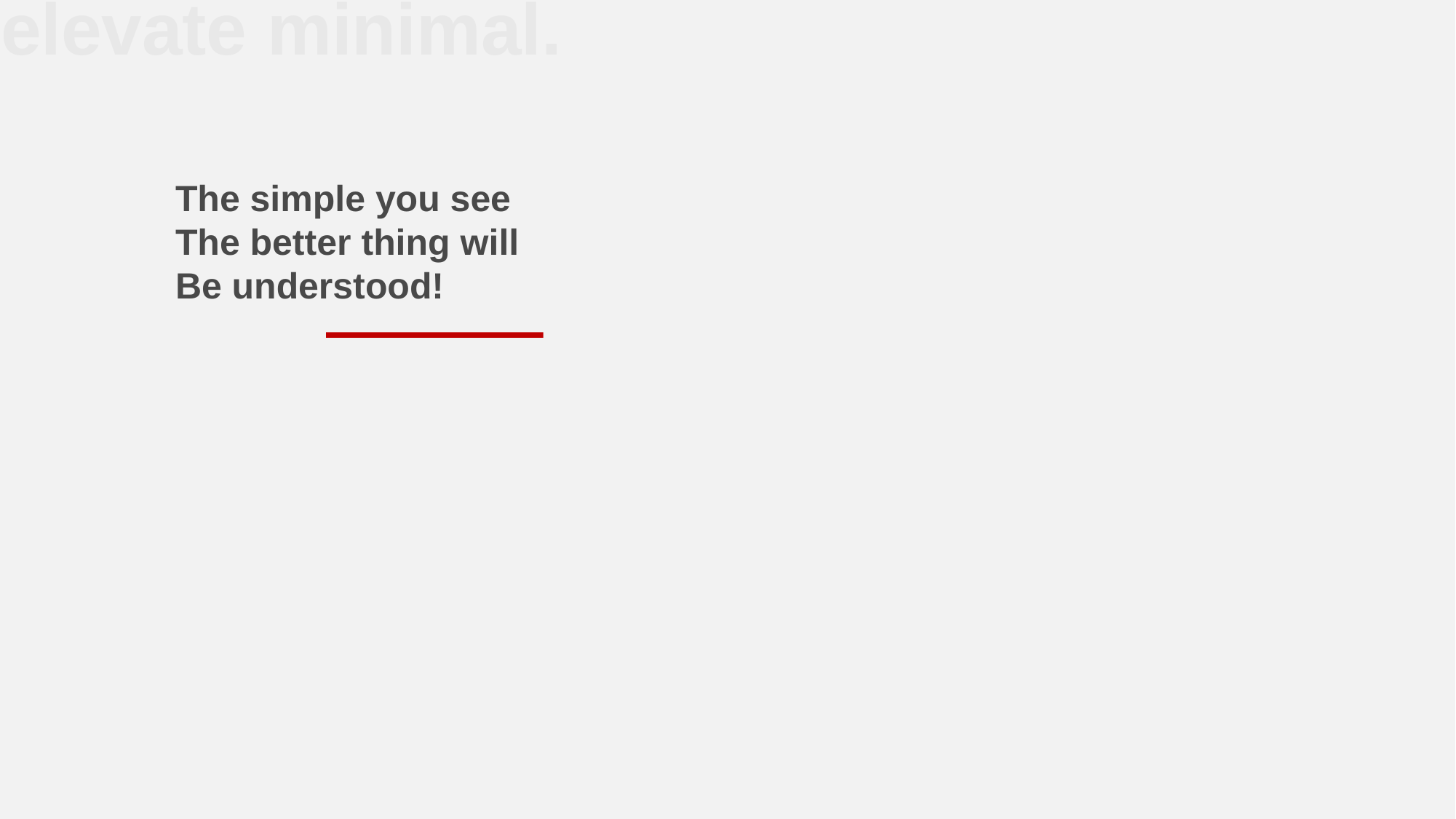

elevate minimal.
The simple you see
The better thing will
Be understood!